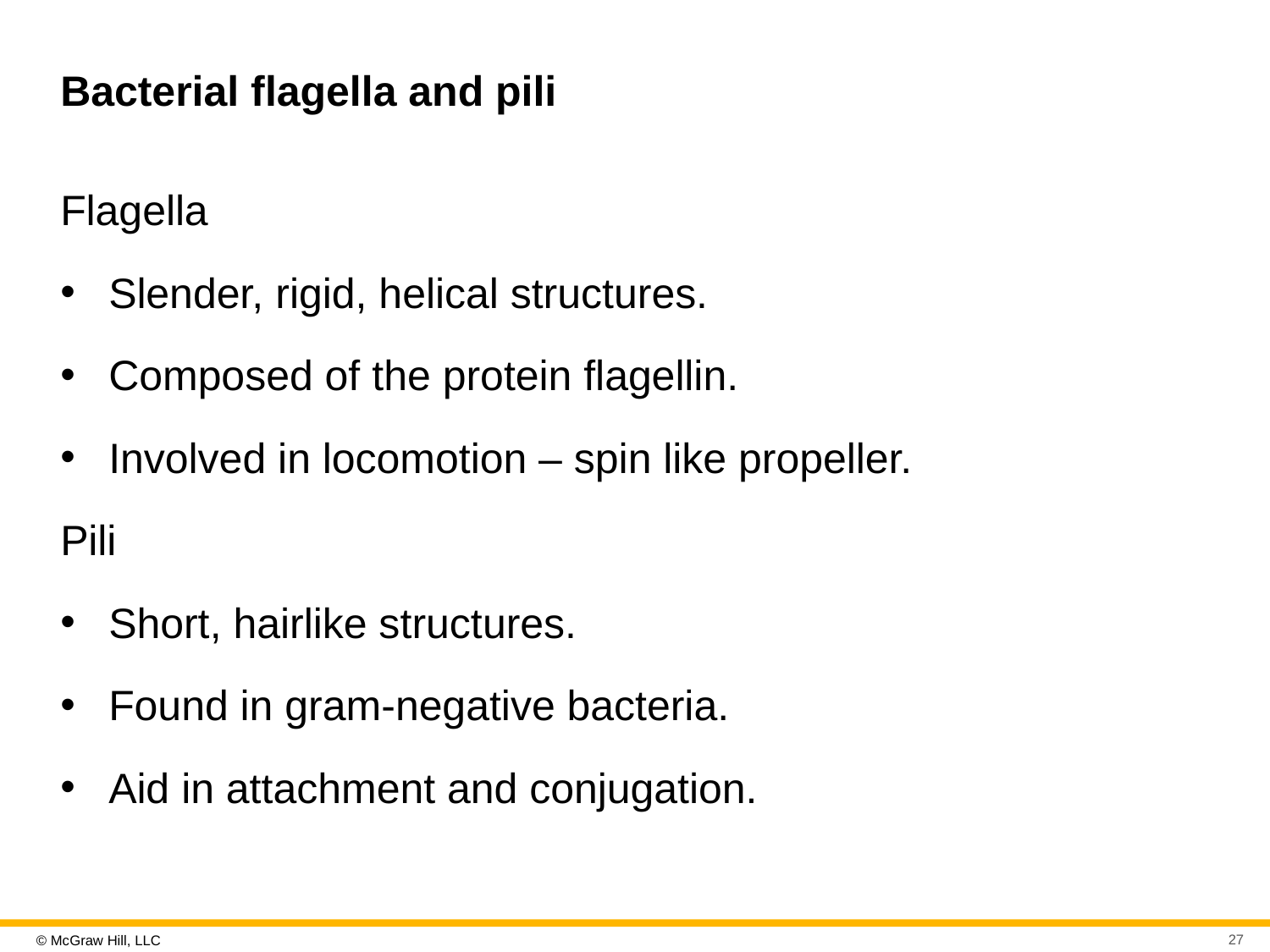

# Bacterial flagella and pili
Flagella
Slender, rigid, helical structures.
Composed of the protein flagellin.
Involved in locomotion – spin like propeller.
Pili
Short, hairlike structures.
Found in gram-negative bacteria.
Aid in attachment and conjugation.
27